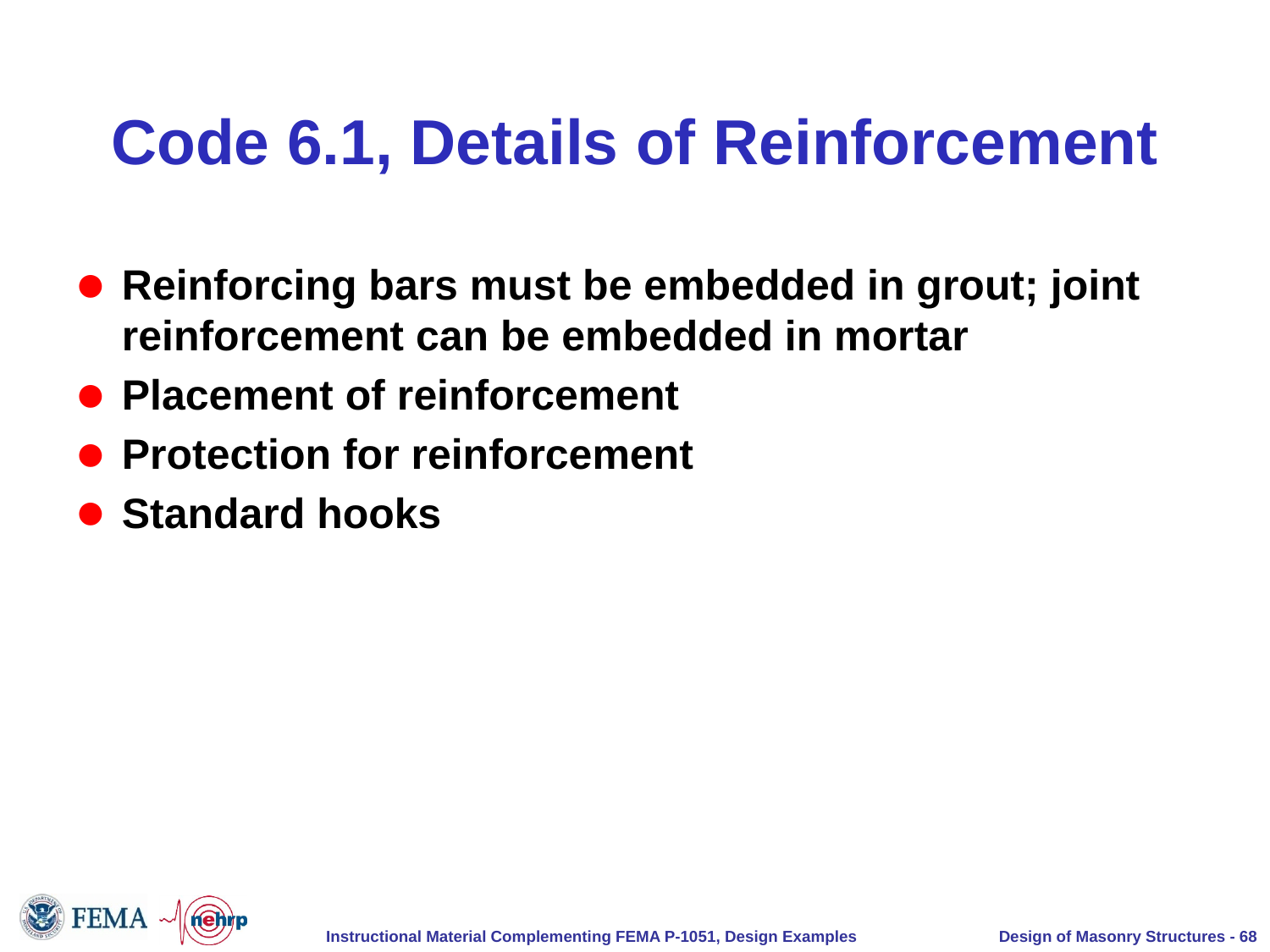

# Code 6.1, Details of Reinforcement
Reinforcing bars must be embedded in grout; joint reinforcement can be embedded in mortar
Placement of reinforcement
Protection for reinforcement
Standard hooks
Design of Masonry Structures - 68
Instructional Material Complementing FEMA P-1051, Design Examples